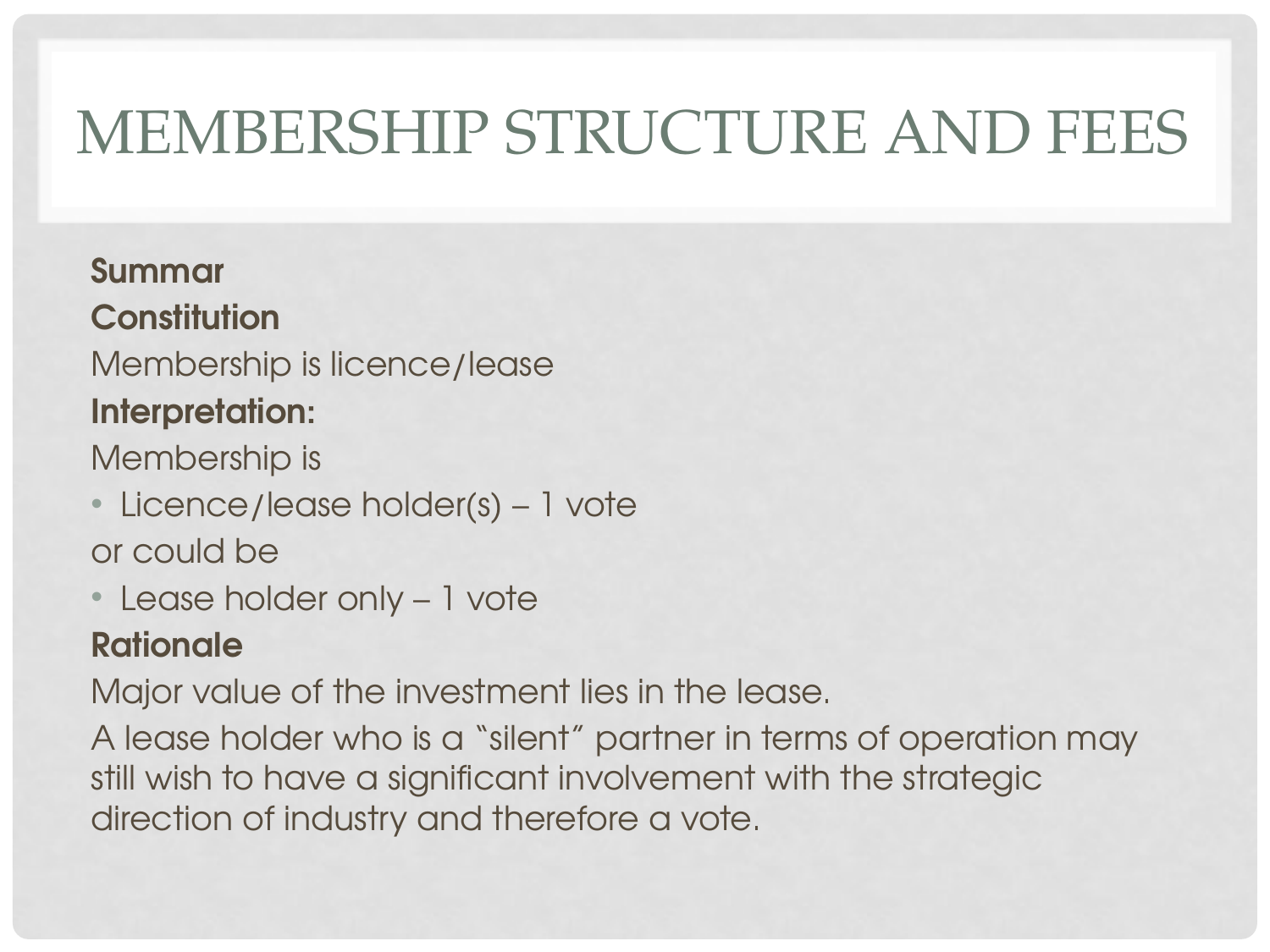

# Membership structure and fees
Summar
Constitution
Membership is licence/lease
Interpretation:
Membership is
Licence/lease holder(s) – 1 vote
or could be
Lease holder only – 1 vote
Rationale
Major value of the investment lies in the lease.
A lease holder who is a “silent” partner in terms of operation may still wish to have a significant involvement with the strategic direction of industry and therefore a vote.